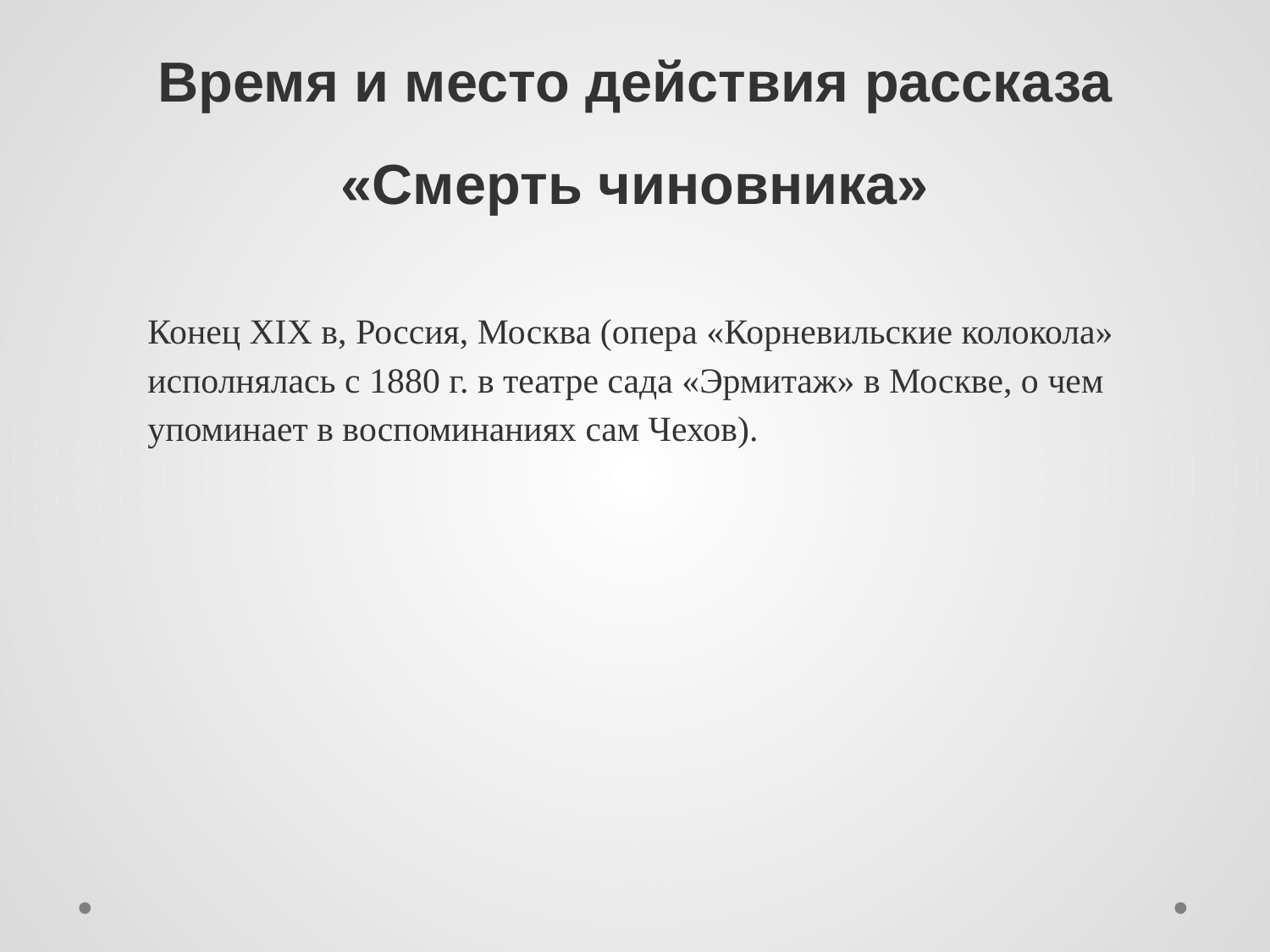

# Время и место действия рассказа «Смерть чиновника»
Конец XIX в, Россия, Москва (опера «Корневильские колокола» исполнялась с 1880 г. в театре сада «Эрмитаж» в Москве, о чем упоминает в воспоминаниях сам Чехов).